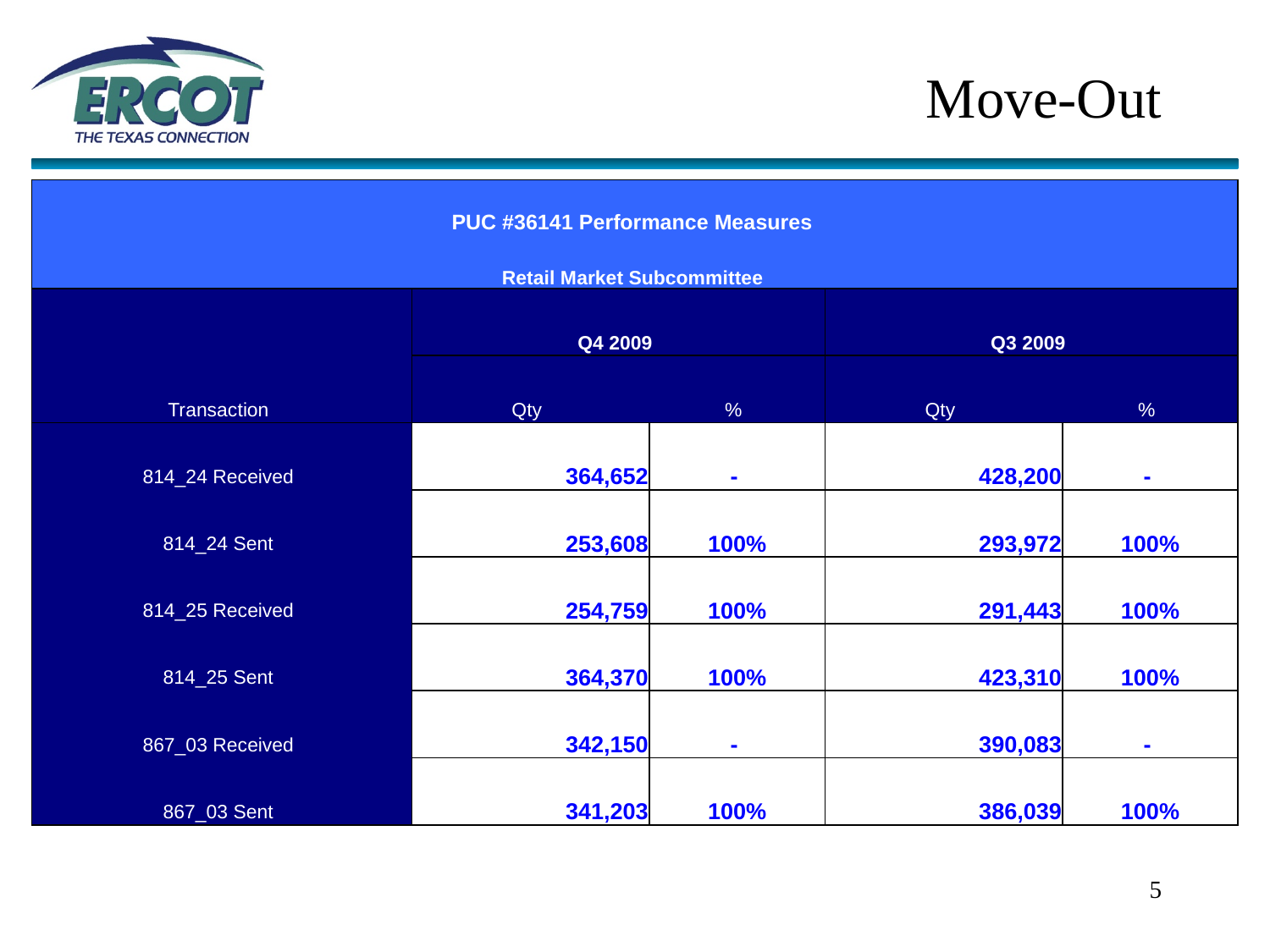

# Move-Out
| PUC #36141 Performance Measures |  |  |  |  |
| --- | --- | --- | --- | --- |
| Retail Market Subcommittee |  |  |  |  |
|  | Q4 2009 |  | Q3 2009 |  |
| Transaction | Qty | % | Qty | % |
| 814\_24 Received | 364,652 | - | 428,200 | - |
| 814\_24 Sent | 253,608 | 100% | 293,972 | 100% |
| 814\_25 Received | 254,759 | 100% | 291,443 | 100% |
| 814\_25 Sent | 364,370 | 100% | 423,310 | 100% |
| 867\_03 Received | 342,150 | - | 390,083 | - |
| 867\_03 Sent | 341,203 | 100% | 386,039 | 100% |
5